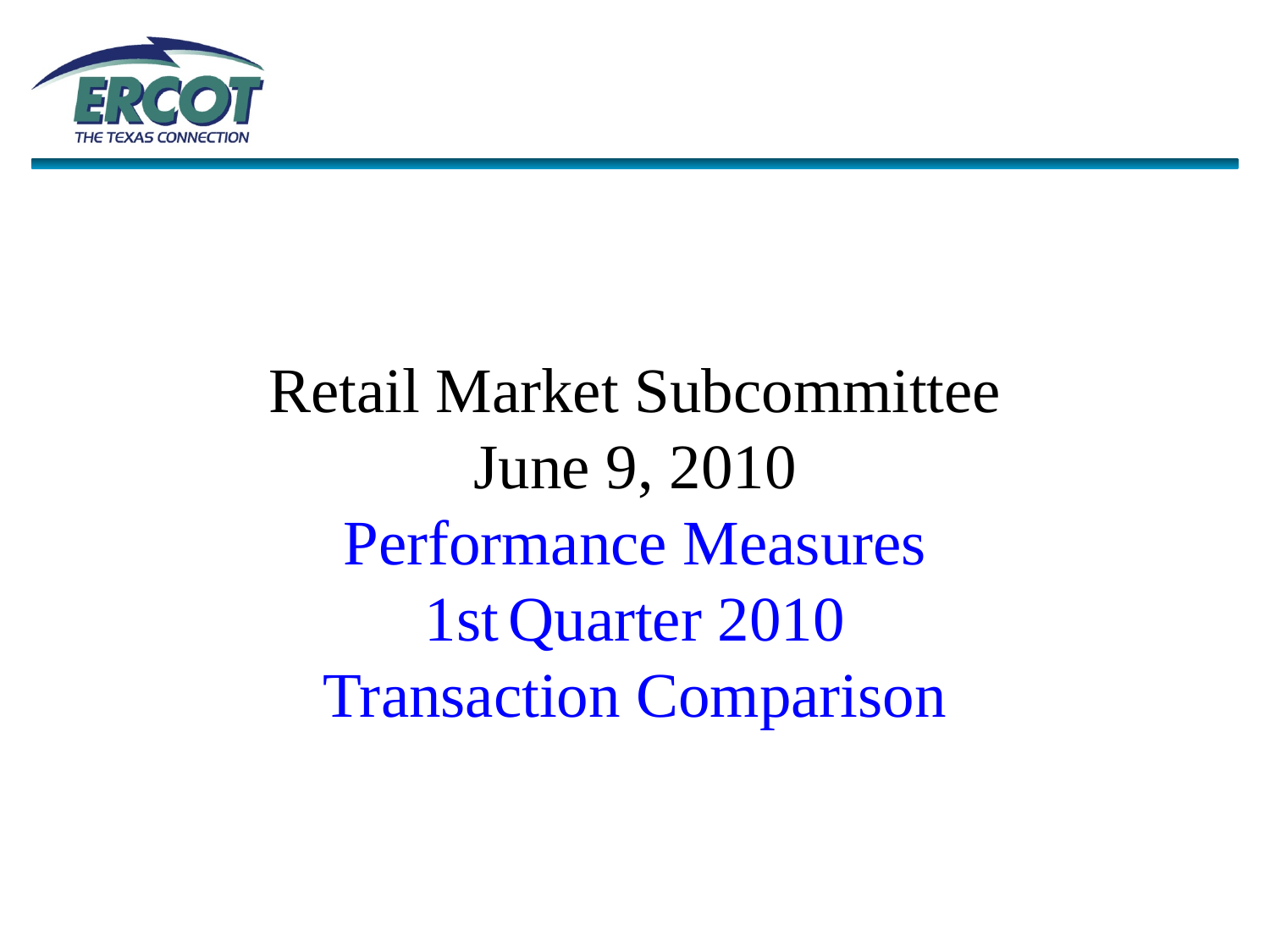

# Retail Market Subcommittee June 9, 2010 Performance Measures 1st Quarter 2010 Transaction Comparison